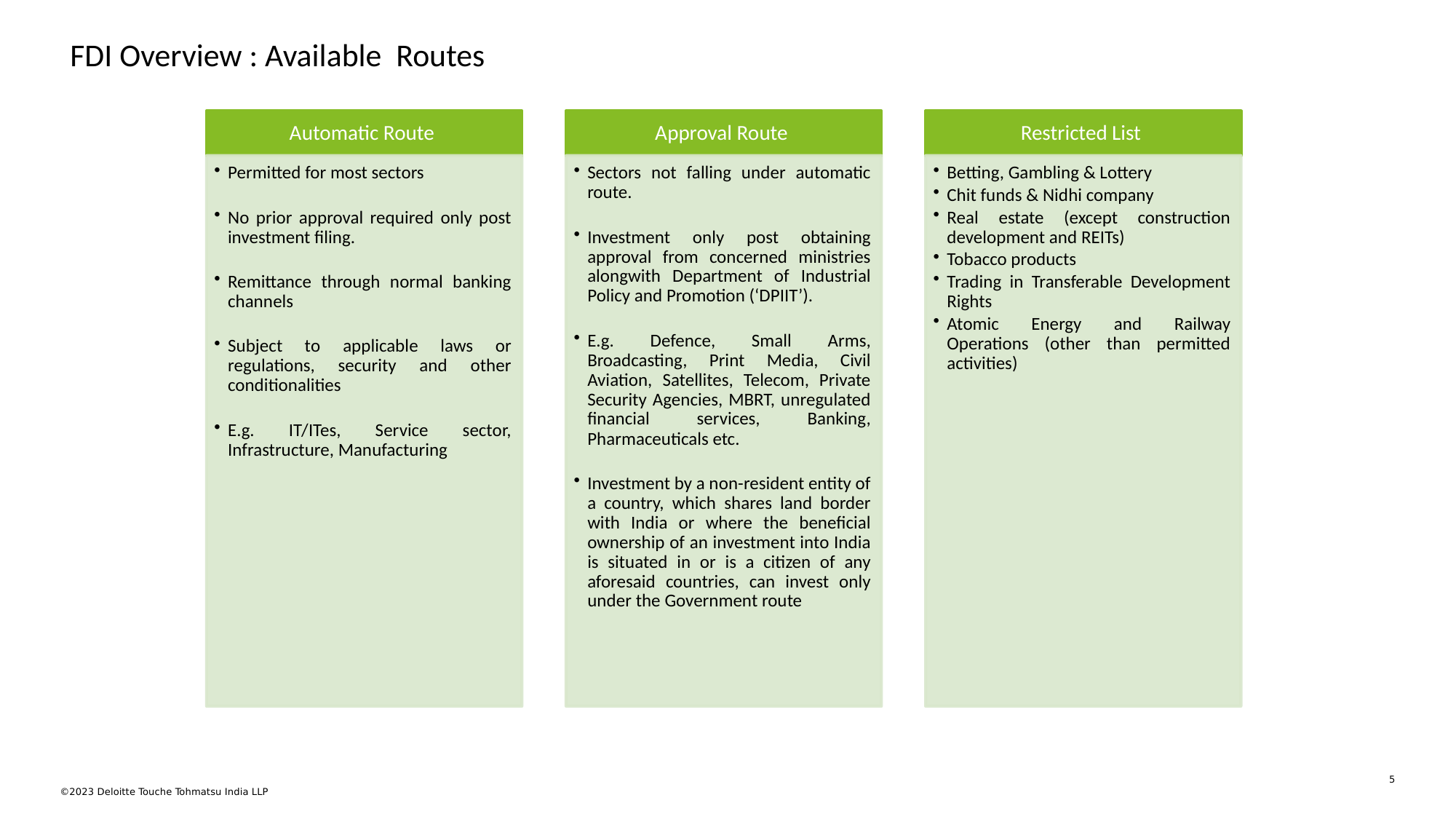

FDI Overview : Available  Routes
Automatic Route
Permitted for most sectors

No prior approval required only post investment filing.

Remittance through normal banking channels

Subject to applicable laws or regulations, security and other conditionalities

E.g. IT/ITes, Service sector, Infrastructure, Manufacturing
Approval Route
Sectors not falling under automatic route.

Investment only post obtaining approval from concerned ministries alongwith Department of Industrial Policy and Promotion (‘DPIIT’).

E.g. Defence, Small Arms, Broadcasting, Print Media, Civil Aviation, Satellites, Telecom, Private Security Agencies, MBRT, unregulated financial services, Banking, Pharmaceuticals etc.

Investment by a non-resident entity of a country, which shares land border with India or where the beneficial ownership of an investment into India is situated in or is a citizen of any aforesaid countries, can invest only under the Government route

Restricted List
Betting, Gambling & Lottery
Chit funds & Nidhi company
Real estate (except construction development and REITs)
Tobacco products
Trading in Transferable Development Rights
Atomic Energy and Railway Operations (other than permitted activities)